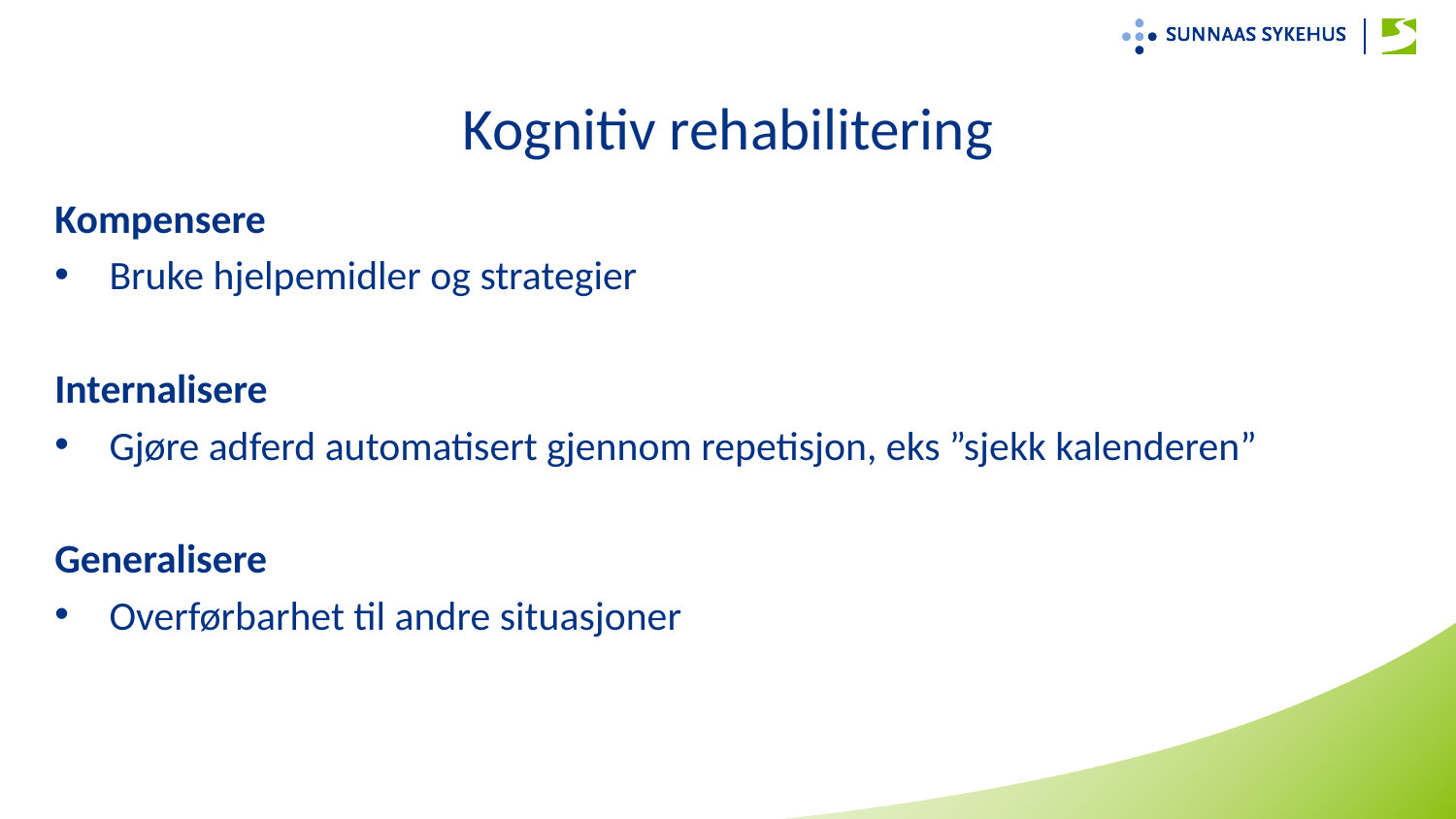

# Kognitiv rehabilitering
Kompensere
Bruke hjelpemidler og strategier

Internalisere
Gjøre adferd automatisert gjennom repetisjon, eks ”sjekk kalenderen”

Generalisere
Overførbarhet til andre situasjoner